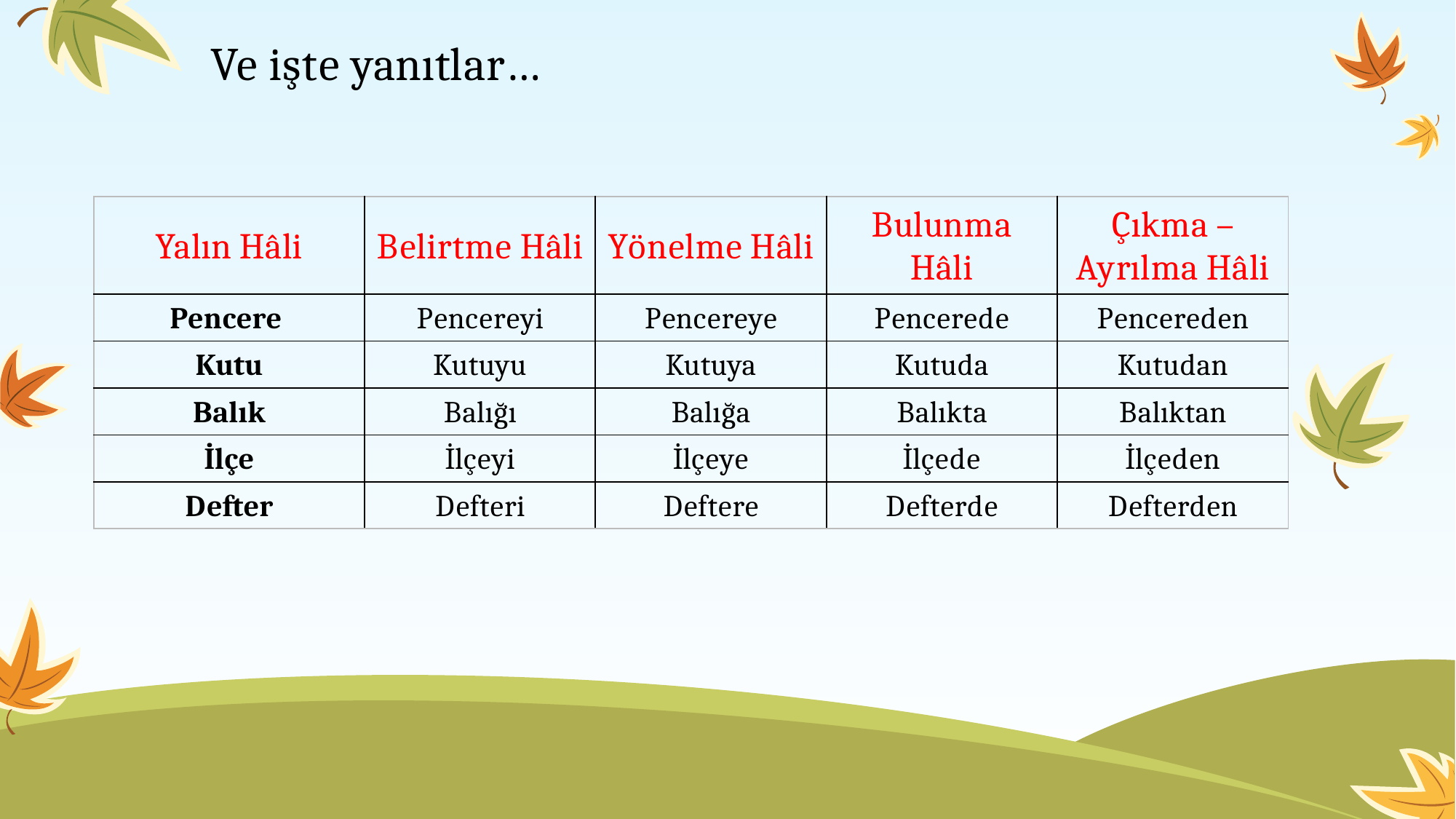

# Ve işte yanıtlar…
| Yalın Hâli | Belirtme Hâli | Yönelme Hâli | Bulunma Hâli | Çıkma – Ayrılma Hâli |
| --- | --- | --- | --- | --- |
| Pencere | Pencereyi | Pencereye | Pencerede | Pencereden |
| Kutu | Kutuyu | Kutuya | Kutuda | Kutudan |
| Balık | Balığı | Balığa | Balıkta | Balıktan |
| İlçe | İlçeyi | İlçeye | İlçede | İlçeden |
| Defter | Defteri | Deftere | Defterde | Defterden |